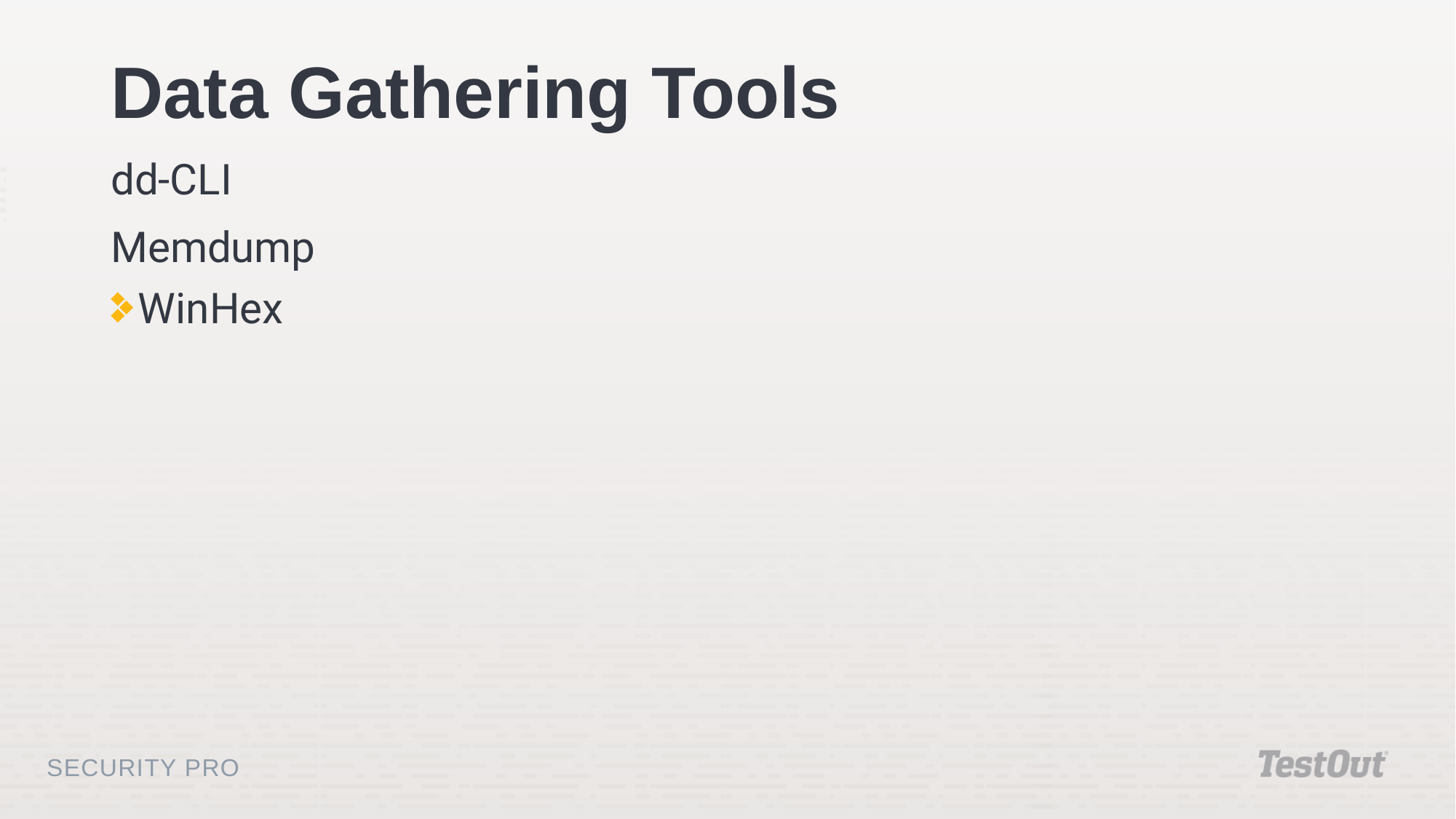

# Data Gathering Tools
dd-CLI
Memdump
WinHex
Security Pro